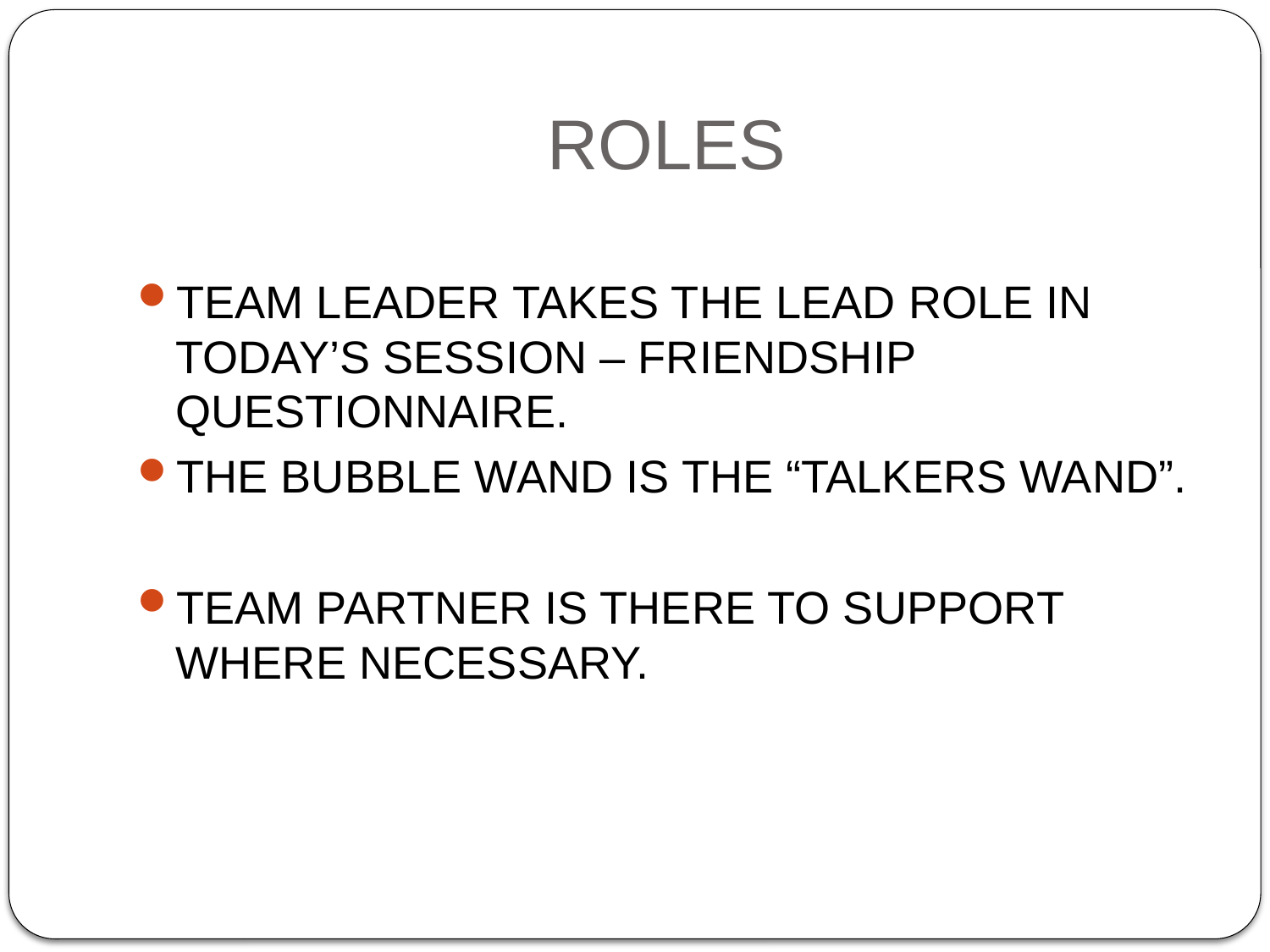

# ROLES
TEAM LEADER TAKES THE LEAD ROLE IN TODAY’S SESSION – FRIENDSHIP QUESTIONNAIRE.
THE BUBBLE WAND IS THE “TALKERS WAND”.

TEAM PARTNER IS THERE TO SUPPORT WHERE NECESSARY.